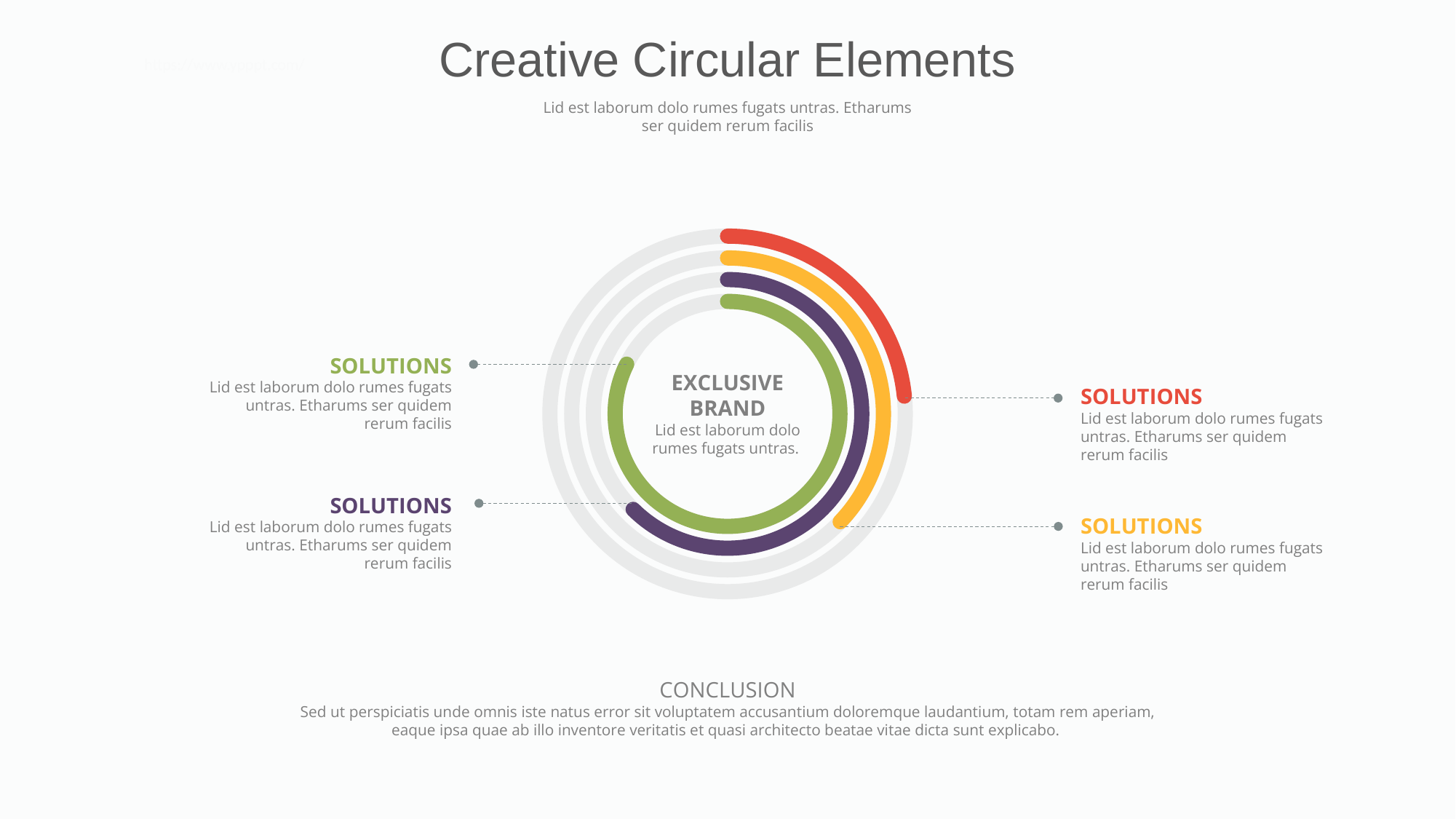

Creative Circular Elements
https://www.ypppt.com/
Lid est laborum dolo rumes fugats untras. Etharums ser quidem rerum facilis

SOLUTIONS
Lid est laborum dolo rumes fugats untras. Etharums ser quidem rerum facilis
EXCLUSIVE BRAND
Lid est laborum dolo rumes fugats untras.
SOLUTIONS
Lid est laborum dolo rumes fugats untras. Etharums ser quidem rerum facilis
SOLUTIONS
Lid est laborum dolo rumes fugats untras. Etharums ser quidem rerum facilis
SOLUTIONS
Lid est laborum dolo rumes fugats untras. Etharums ser quidem rerum facilis
CONCLUSION
Sed ut perspiciatis unde omnis iste natus error sit voluptatem accusantium doloremque laudantium, totam rem aperiam, eaque ipsa quae ab illo inventore veritatis et quasi architecto beatae vitae dicta sunt explicabo.